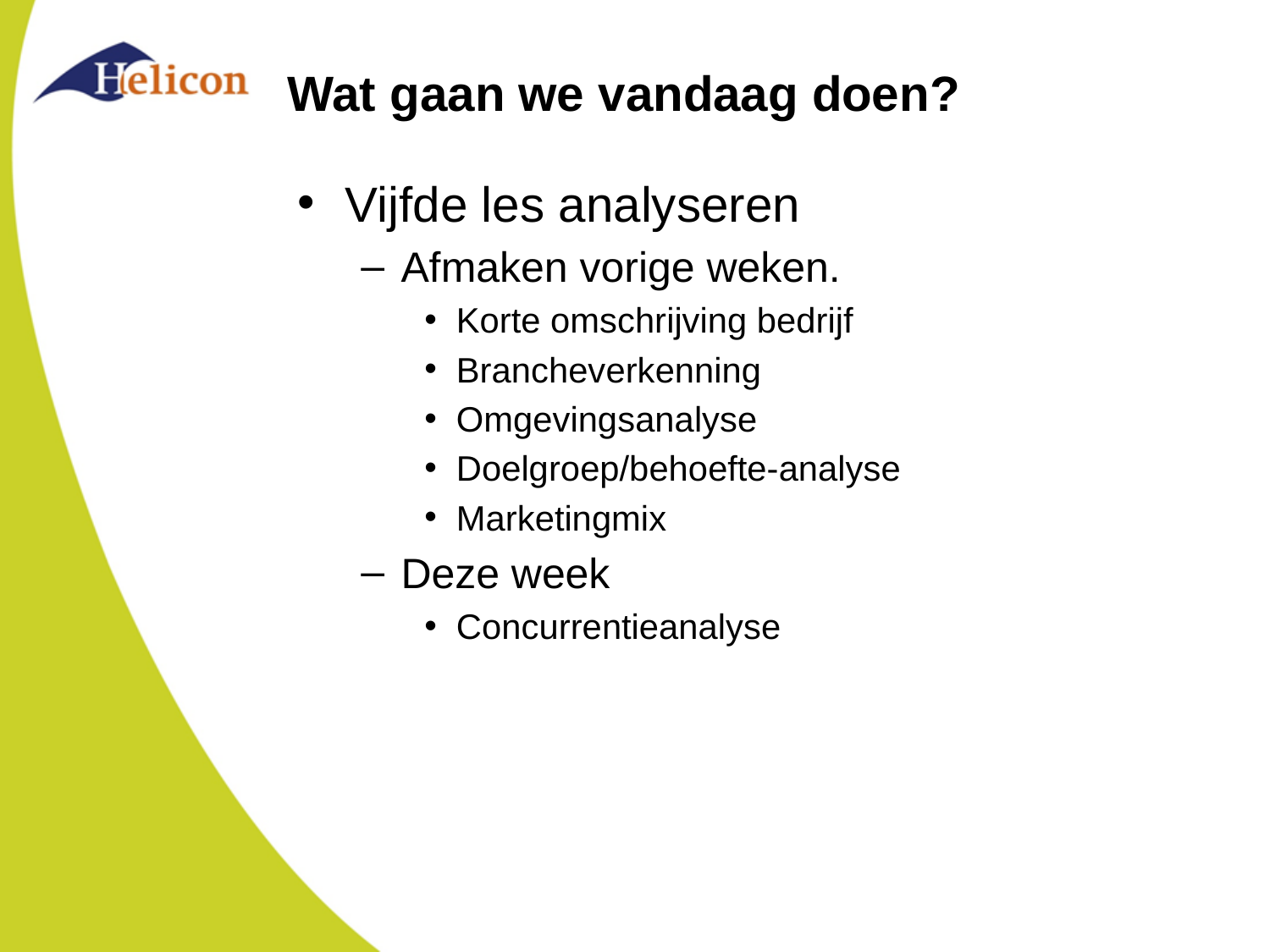

# Wat gaan we vandaag doen?
Vijfde les analyseren
Afmaken vorige weken.
Korte omschrijving bedrijf
Brancheverkenning
Omgevingsanalyse
Doelgroep/behoefte-analyse
Marketingmix
Deze week
Concurrentieanalyse